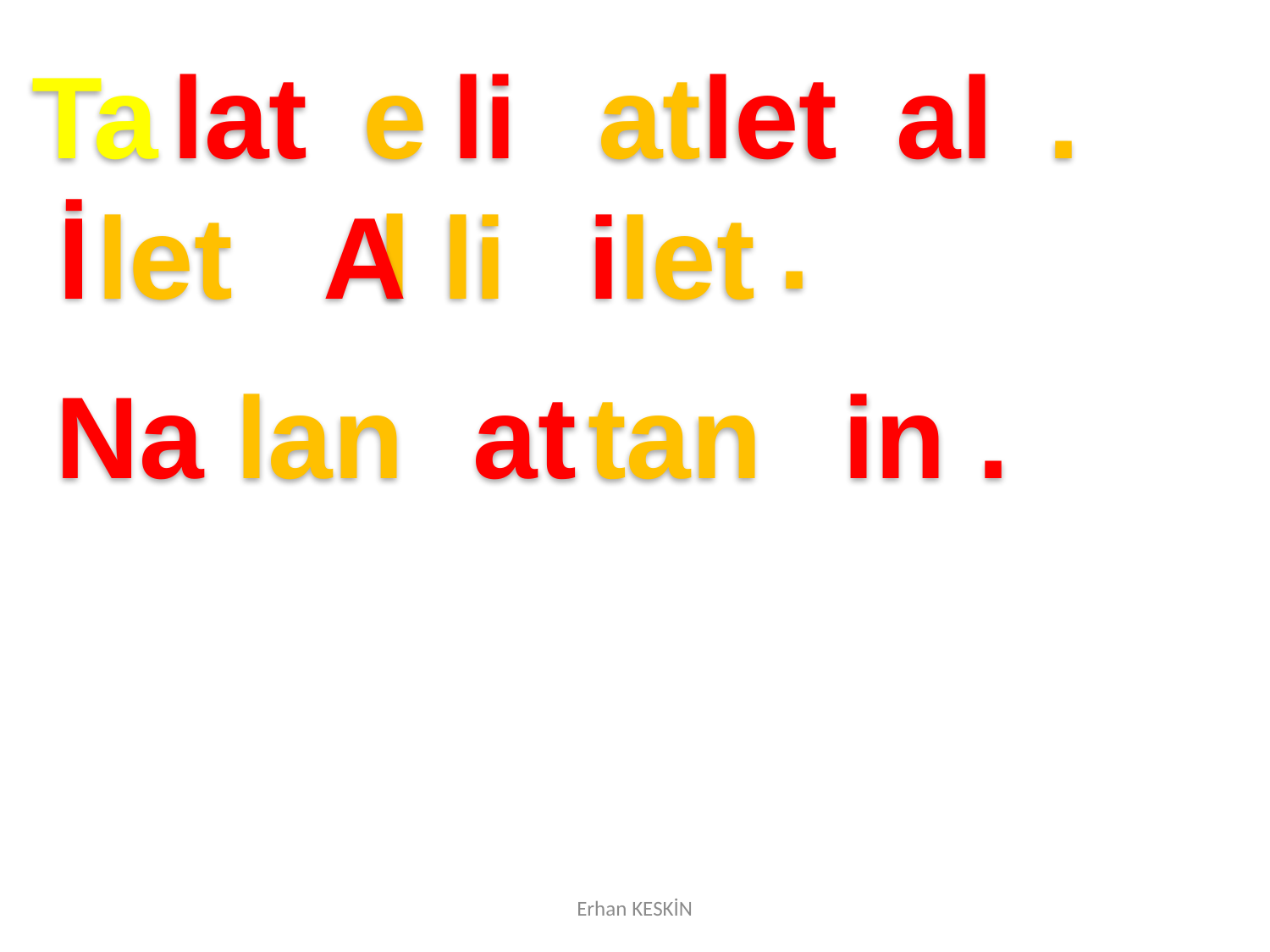

Ta
lat
el
li
at
let
al
.
.
İ
let
A
li
i
let
Na
lan
at
tan
in
.
Erhan KESKİN